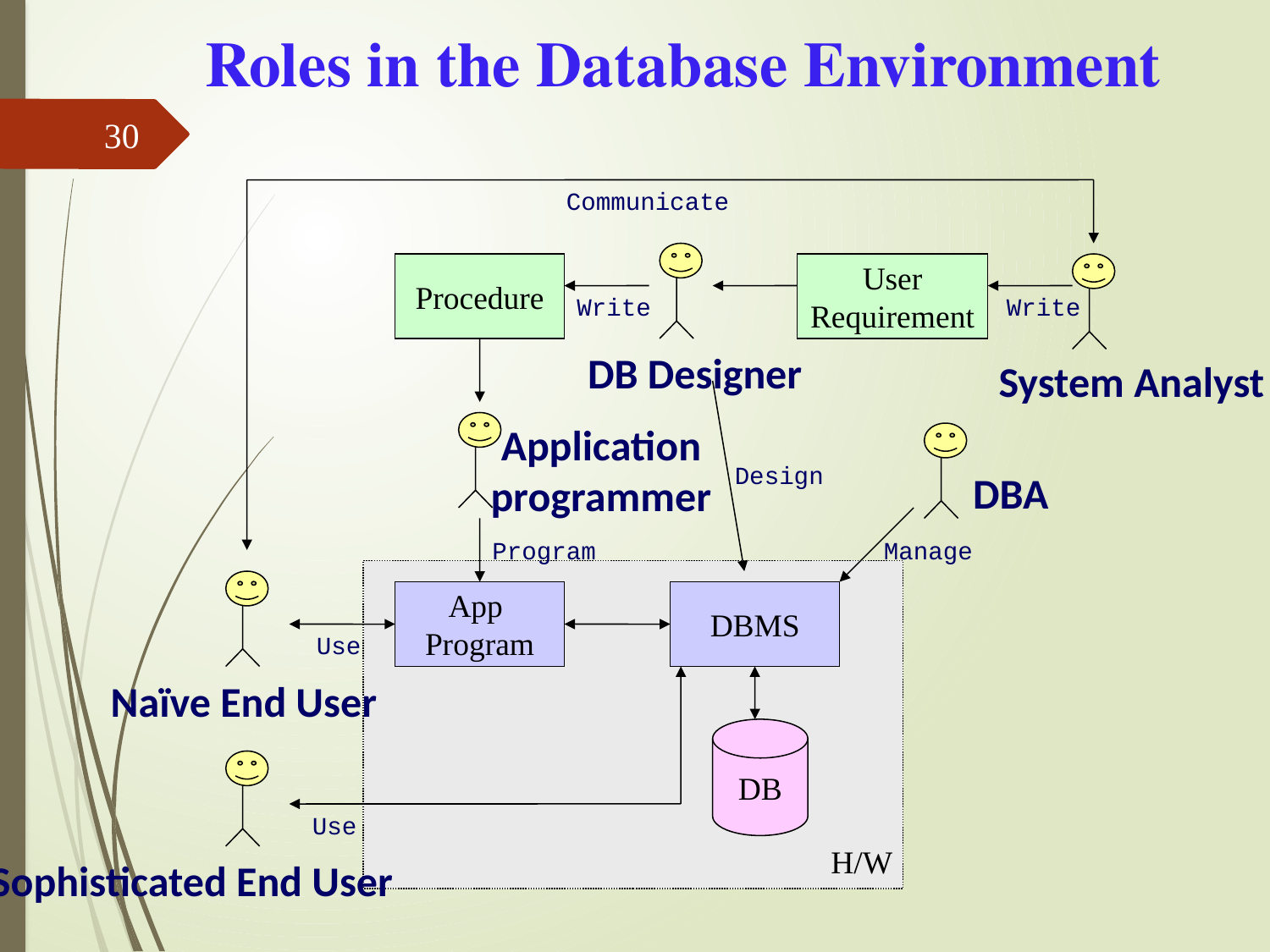

# Roles in the Database Environment
30

Communicate

Procedure
User
Requirement

Write

Write

DB Designer
System Analyst

Application
programmer

Design
DBA

Program
Manage

App
Program
DBMS

Use

Naïve End User
DB

Use
H/W
Sophisticated End User